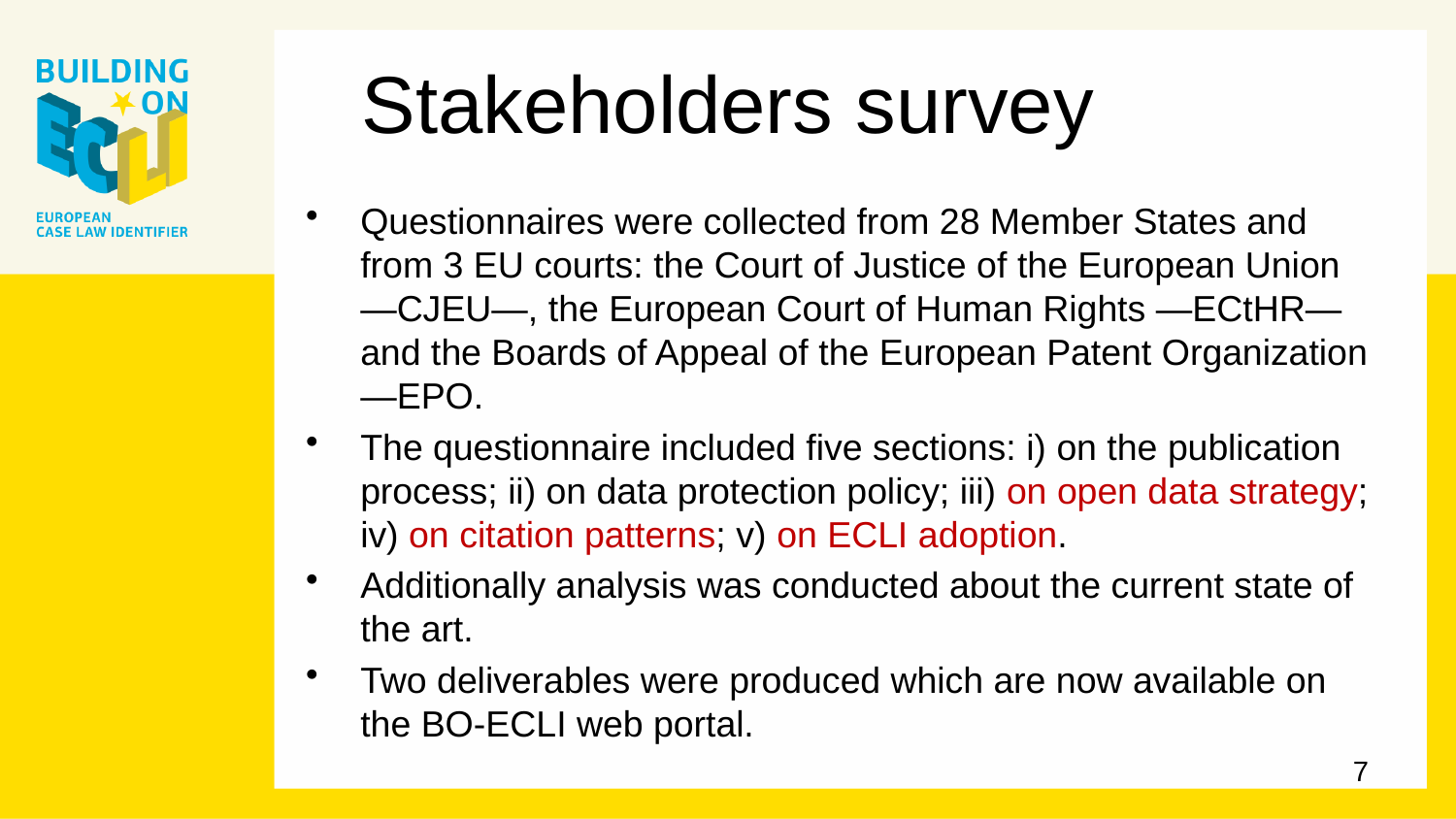

# Stakeholders survey
Questionnaires were collected from 28 Member States and from 3 EU courts: the Court of Justice of the European Union —CJEU—, the European Court of Human Rights —ECtHR— and the Boards of Appeal of the European Patent Organization —EPO.
The questionnaire included five sections: i) on the publication process; ii) on data protection policy; iii) on open data strategy; iv) on citation patterns; v) on ECLI adoption.
Additionally analysis was conducted about the current state of the art.
Two deliverables were produced which are now available on the BO-ECLI web portal.
7